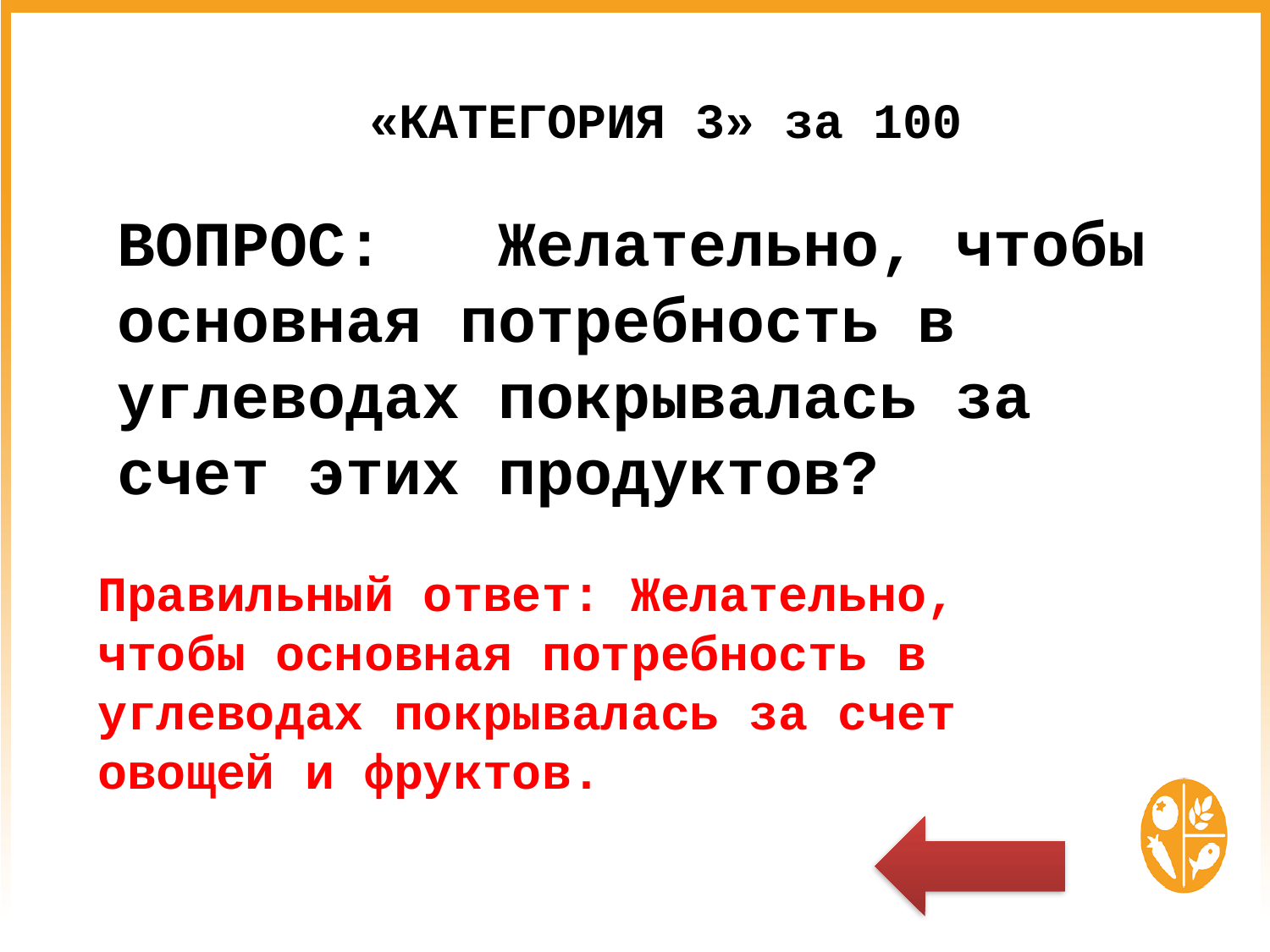

# «КАТЕГОРИЯ 3» за 100
ВОПРОС:	Желательно, чтобы основная потребность в углеводах покрывалась за счет этих продуктов?
Правильный ответ: Желательно, чтобы основная потребность в углеводах покрывалась за счет овощей и фруктов.